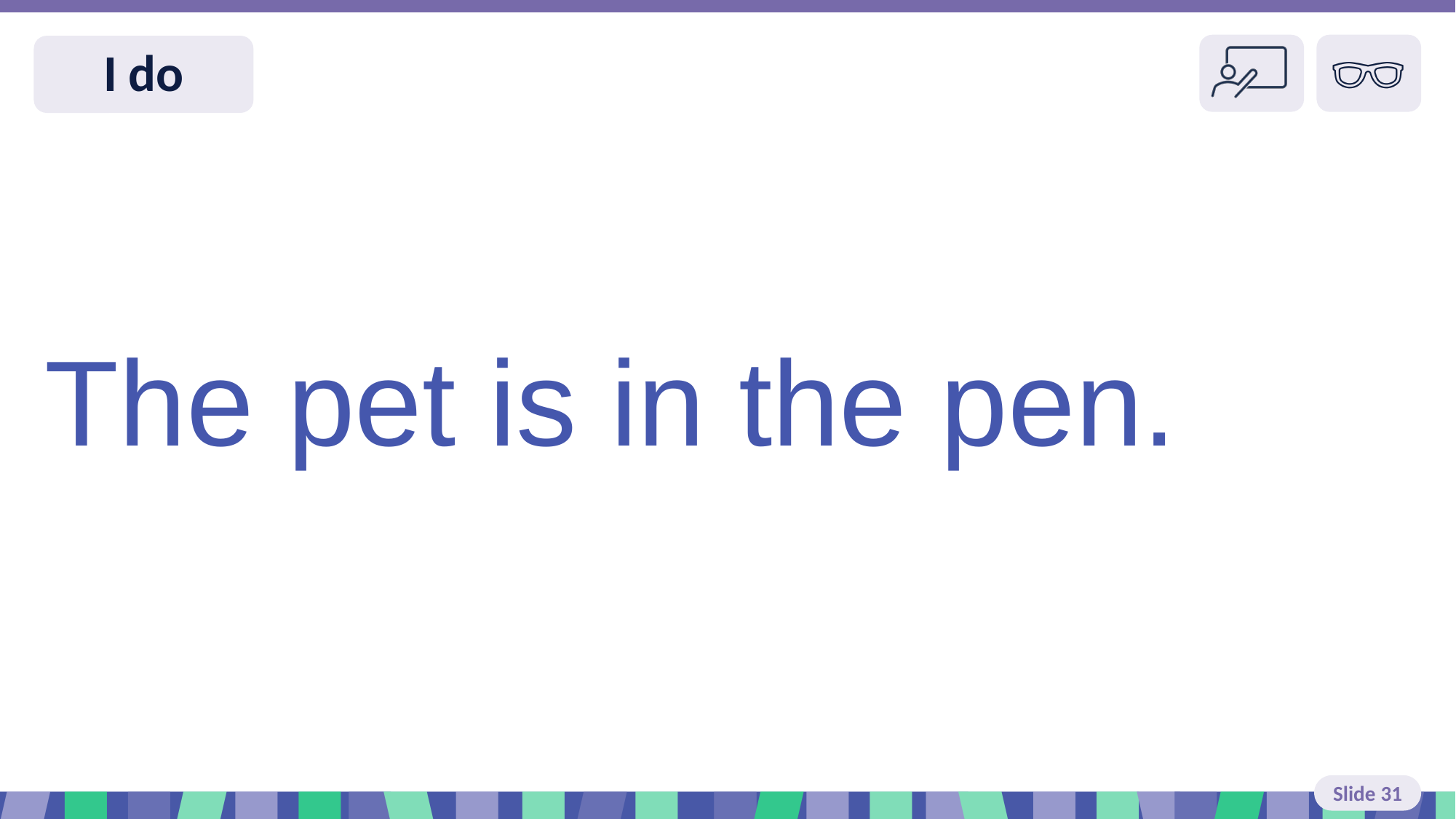

Slide 31 I do read
The pet is in the pen.